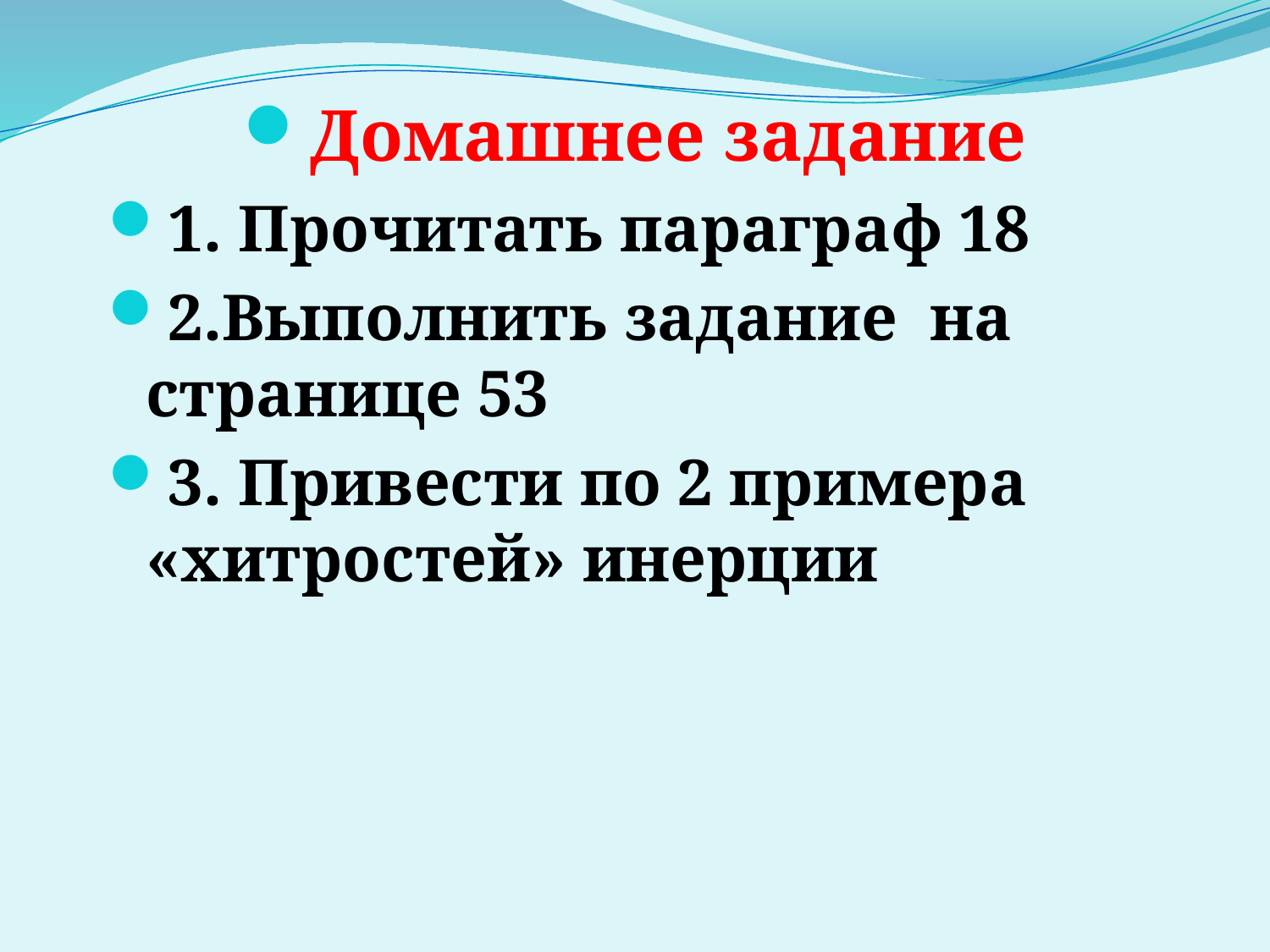

# Домашнее задание
1. Прочитать параграф 18
2.Выполнить задание  на странице 53
3. Привести по 2 примера «хитростей» инерции